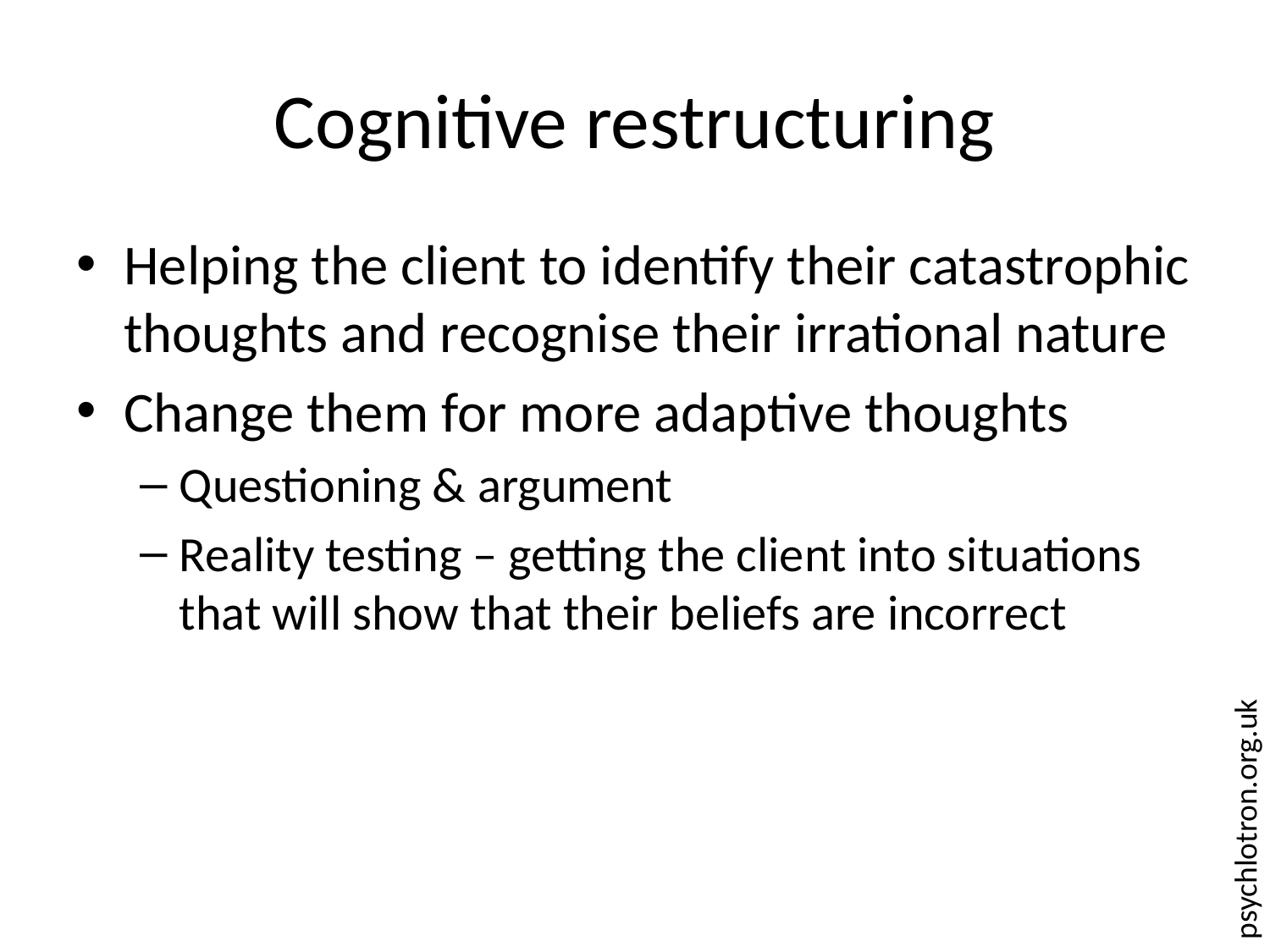

# Cognitive restructuring
Helping the client to identify their catastrophic thoughts and recognise their irrational nature
Change them for more adaptive thoughts
Questioning & argument
Reality testing – getting the client into situations that will show that their beliefs are incorrect